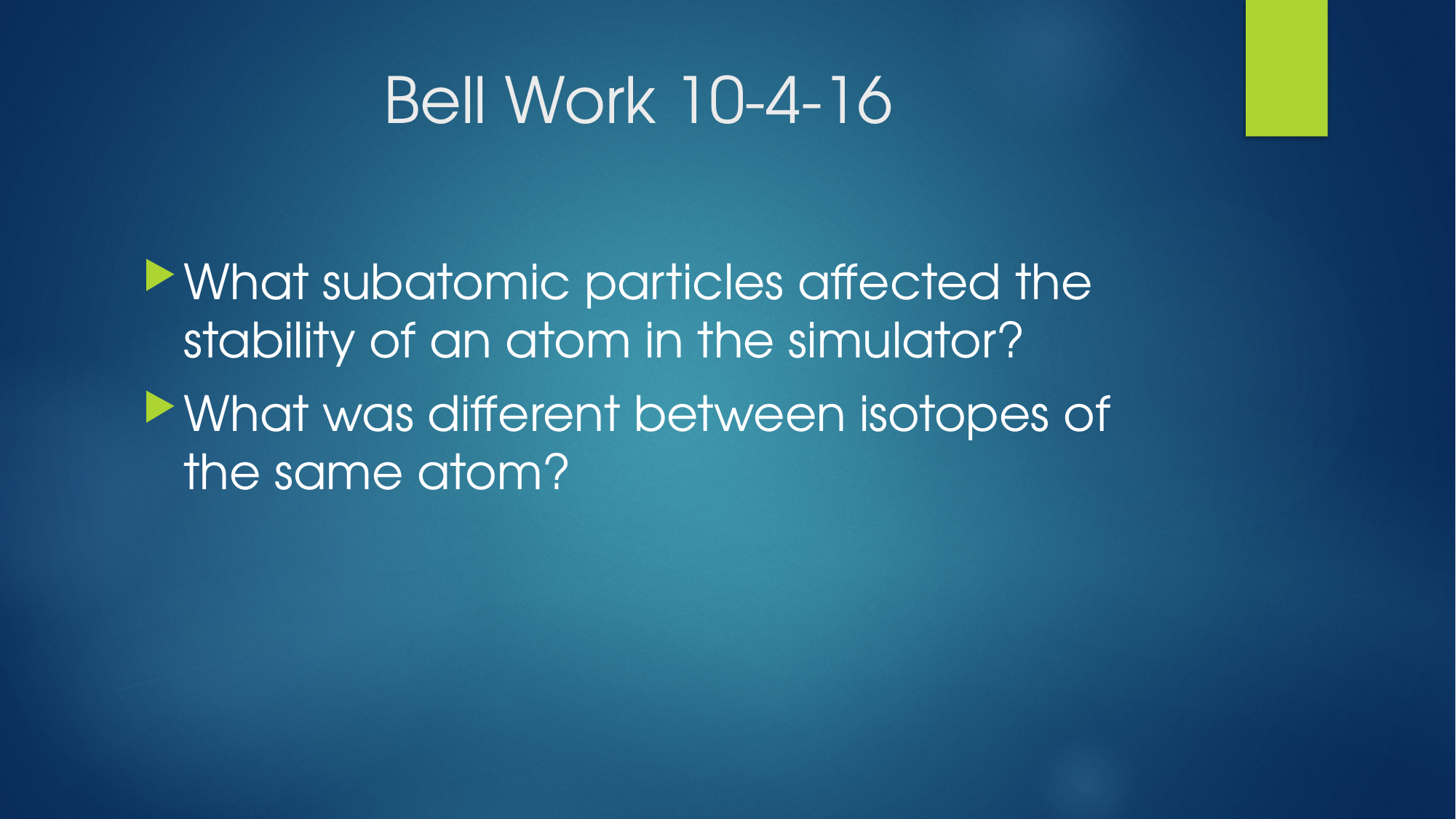

# Bell Work 10-4-16
What subatomic particles affected the stability of an atom in the simulator?
What was different between isotopes of the same atom?